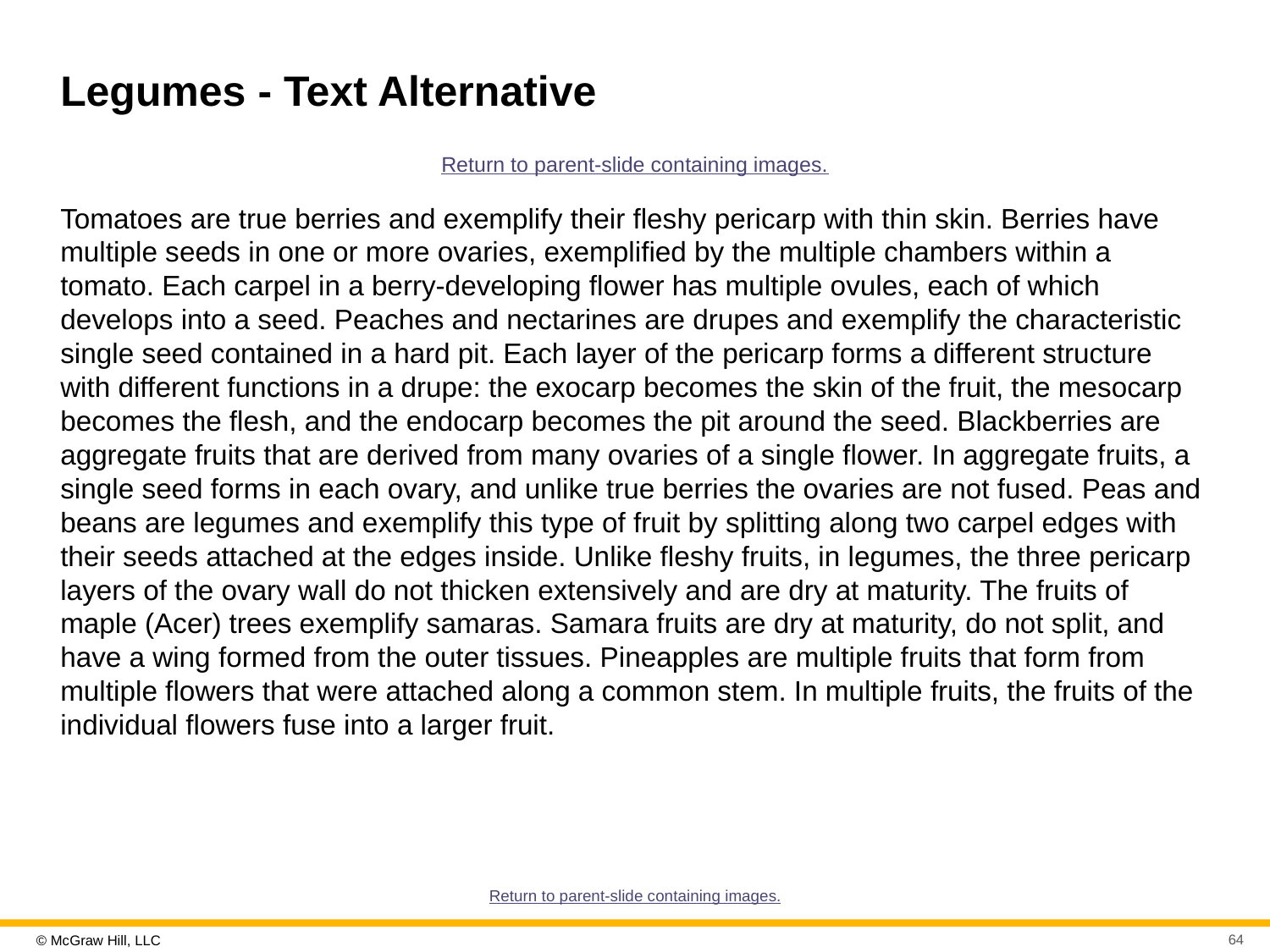

# Legumes - Text Alternative
Return to parent-slide containing images.
Tomatoes are true berries and exemplify their fleshy pericarp with thin skin. Berries have multiple seeds in one or more ovaries, exemplified by the multiple chambers within a tomato. Each carpel in a berry-developing flower has multiple ovules, each of which develops into a seed. Peaches and nectarines are drupes and exemplify the characteristic single seed contained in a hard pit. Each layer of the pericarp forms a different structure with different functions in a drupe: the exocarp becomes the skin of the fruit, the mesocarp becomes the flesh, and the endocarp becomes the pit around the seed. Blackberries are aggregate fruits that are derived from many ovaries of a single flower. In aggregate fruits, a single seed forms in each ovary, and unlike true berries the ovaries are not fused. Peas and beans are legumes and exemplify this type of fruit by splitting along two carpel edges with their seeds attached at the edges inside. Unlike fleshy fruits, in legumes, the three pericarp layers of the ovary wall do not thicken extensively and are dry at maturity. The fruits of maple (Acer) trees exemplify samaras. Samara fruits are dry at maturity, do not split, and have a wing formed from the outer tissues. Pineapples are multiple fruits that form from multiple flowers that were attached along a common stem. In multiple fruits, the fruits of the individual flowers fuse into a larger fruit.
Return to parent-slide containing images.
64